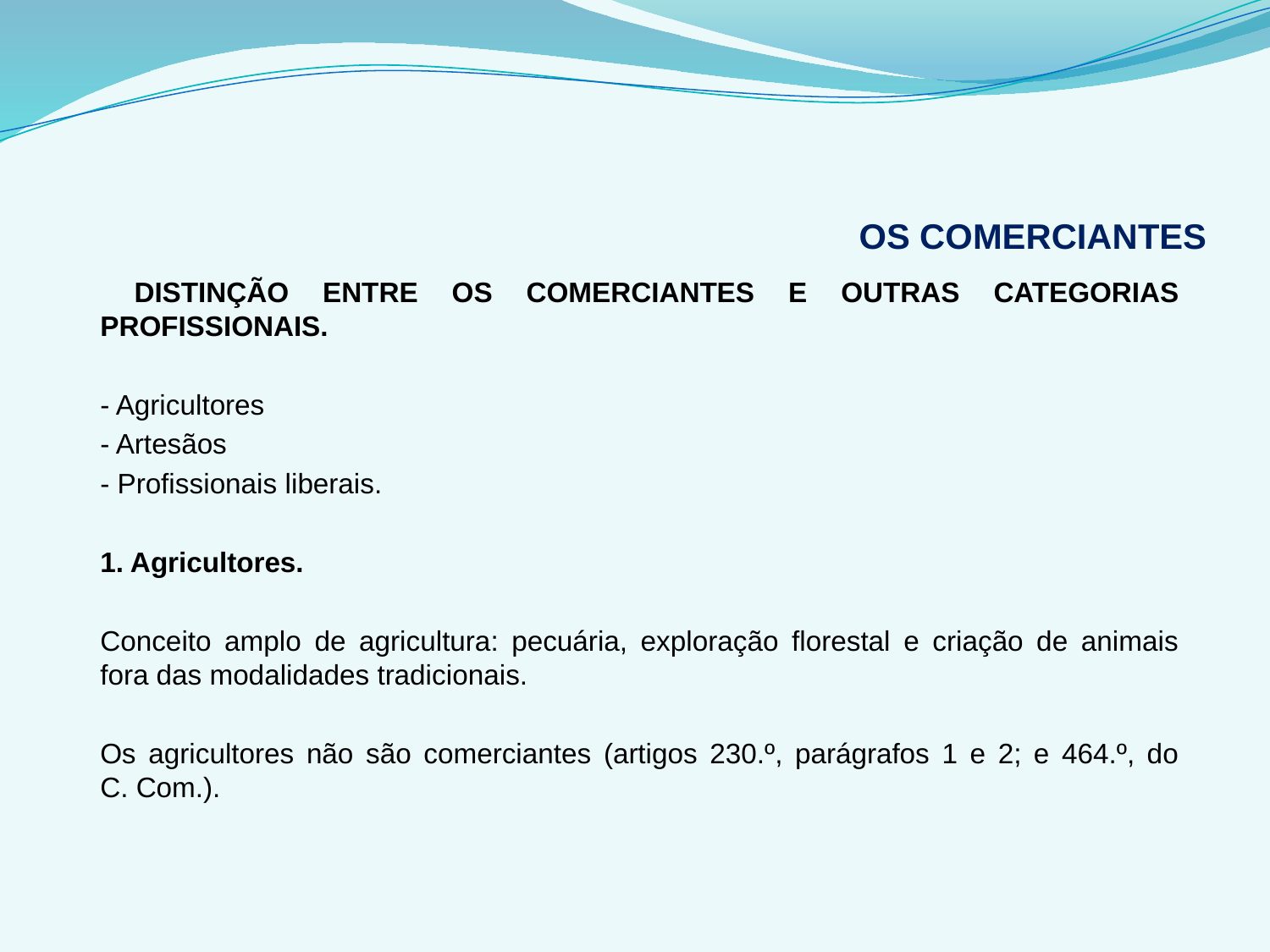

# OS COMERCIANTES
	 DISTINÇÃO ENTRE OS COMERCIANTES E OUTRAS CATEGORIAS PROFISSIONAIS.

	- Agricultores
	- Artesãos
	- Profissionais liberais.

	1. Agricultores.

	Conceito amplo de agricultura: pecuária, exploração florestal e criação de animais fora das modalidades tradicionais.

	Os agricultores não são comerciantes (artigos 230.º, parágrafos 1 e 2; e 464.º, do C. Com.).